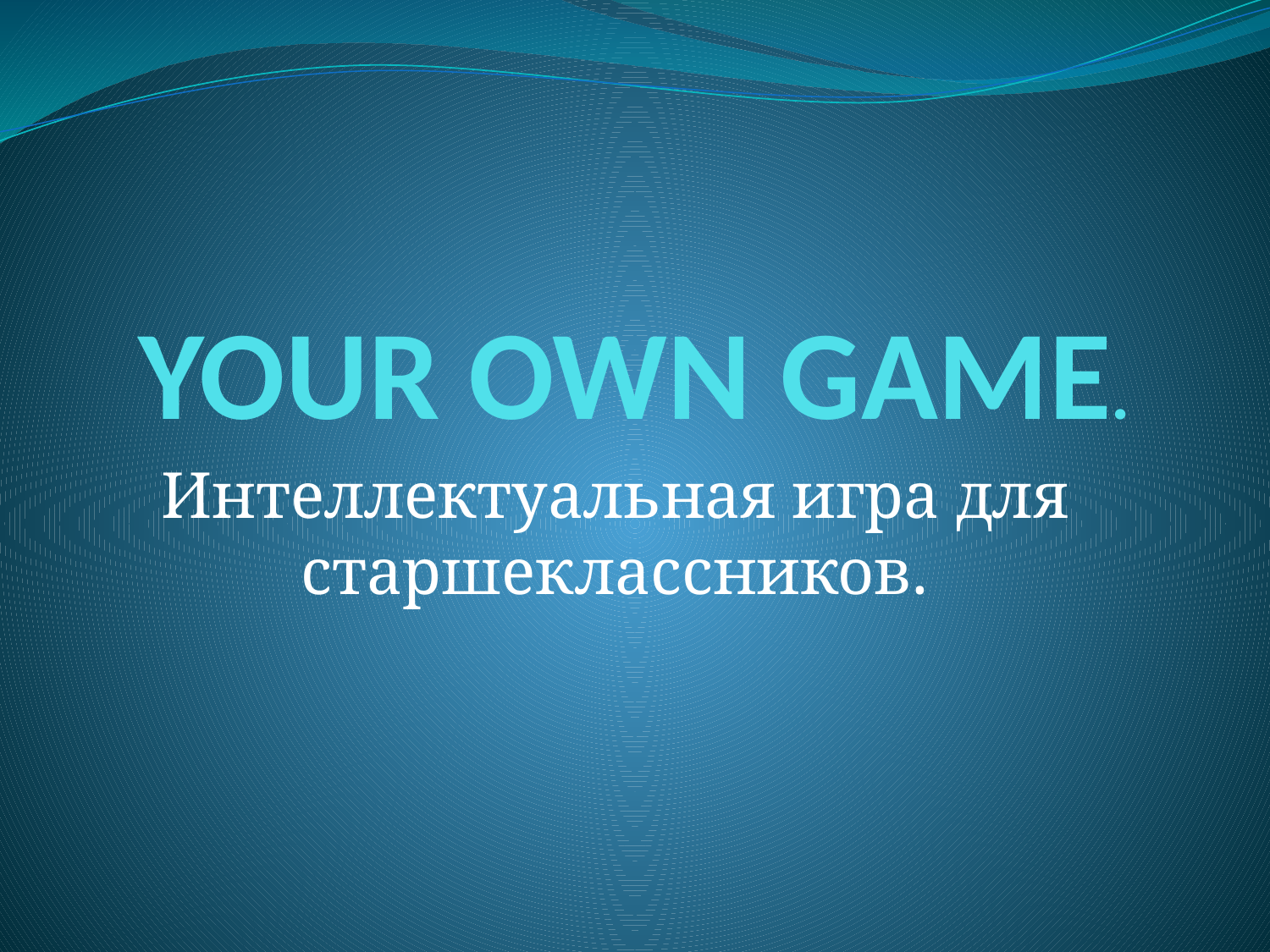

# YOUR OWN GAME.
Интеллектуальная игра для старшеклассников.